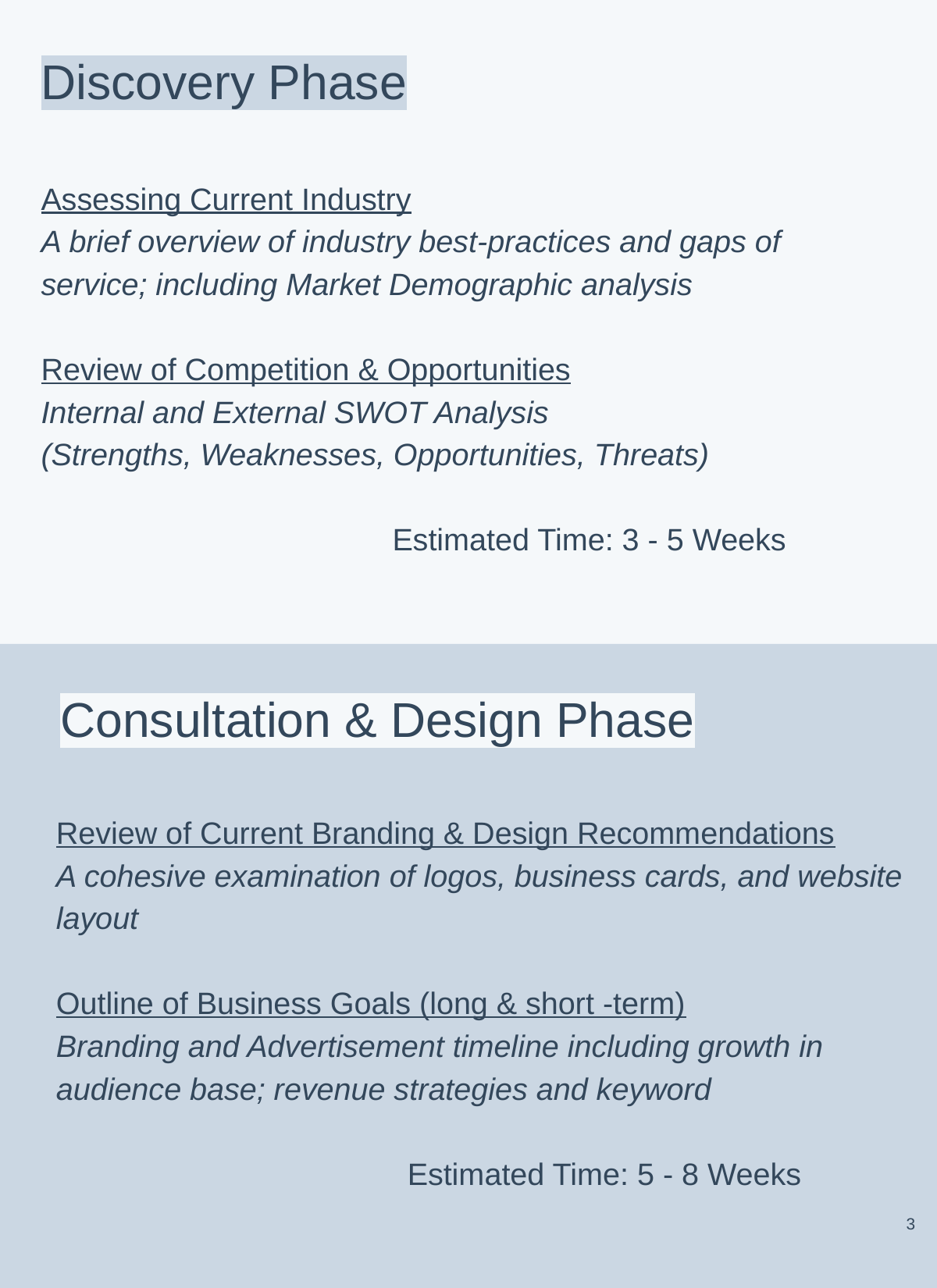

# Discovery Phase
Assessing Current Industry
A brief overview of industry best-practices and gaps of service; including Market Demographic analysis

Review of Competition & Opportunities
Internal and External SWOT Analysis
(Strengths, Weaknesses, Opportunities, Threats)

			Estimated Time: 3 - 5 Weeks

Consultation & Design Phase
Review of Current Branding & Design Recommendations
A cohesive examination of logos, business cards, and website layout

Outline of Business Goals (long & short -term)
Branding and Advertisement timeline including growth in audience base; revenue strategies and keyword
										Estimated Time: 5 - 8 Weeks

3